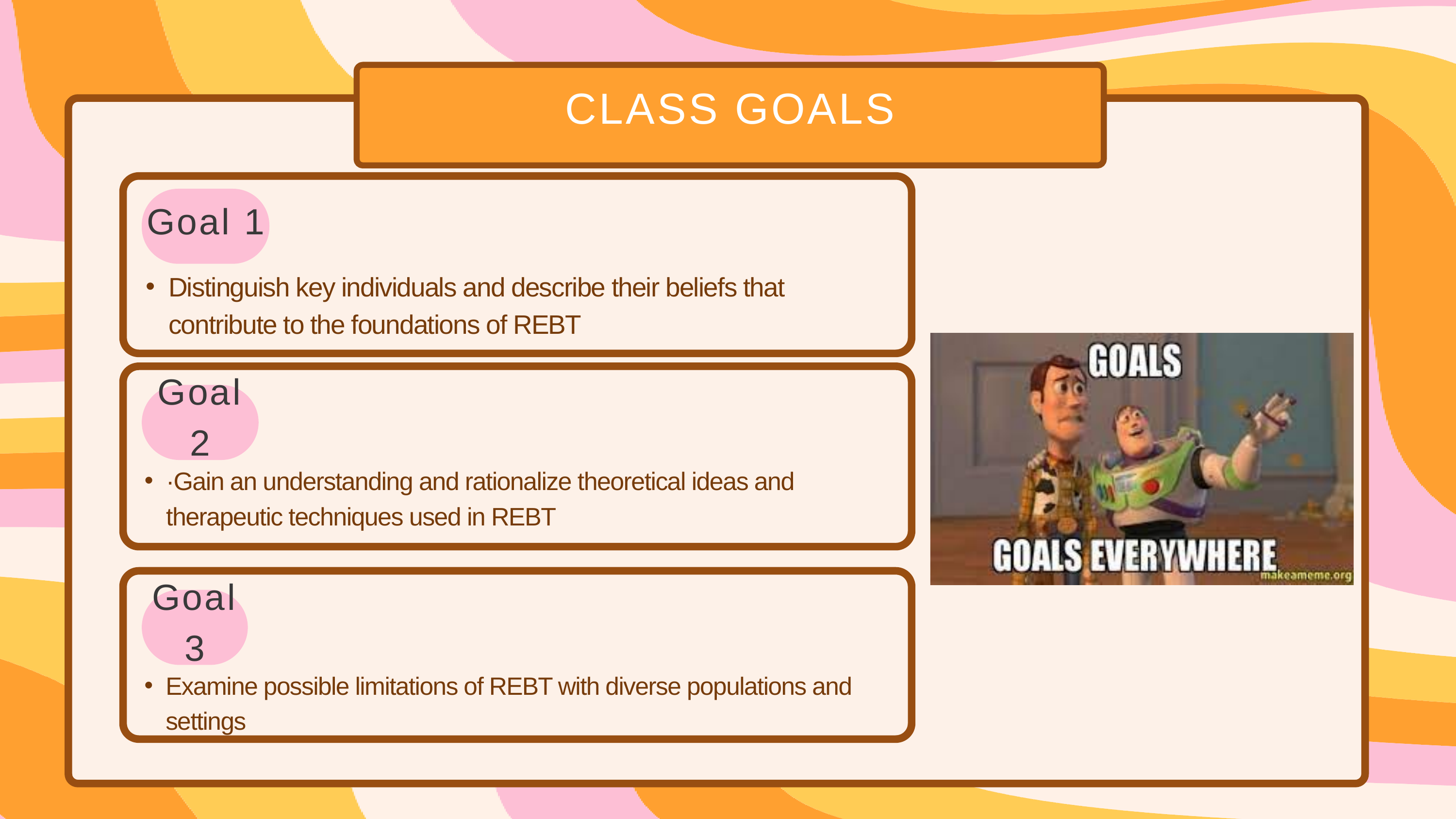

CLASS GOALS

Goal 1
Distinguish key individuals and describe their beliefs that contribute to the foundations of REBT

Goal 2
·Gain an understanding and rationalize theoretical ideas and therapeutic techniques used in REBT

Goal 3
Examine possible limitations of REBT with diverse populations and settings